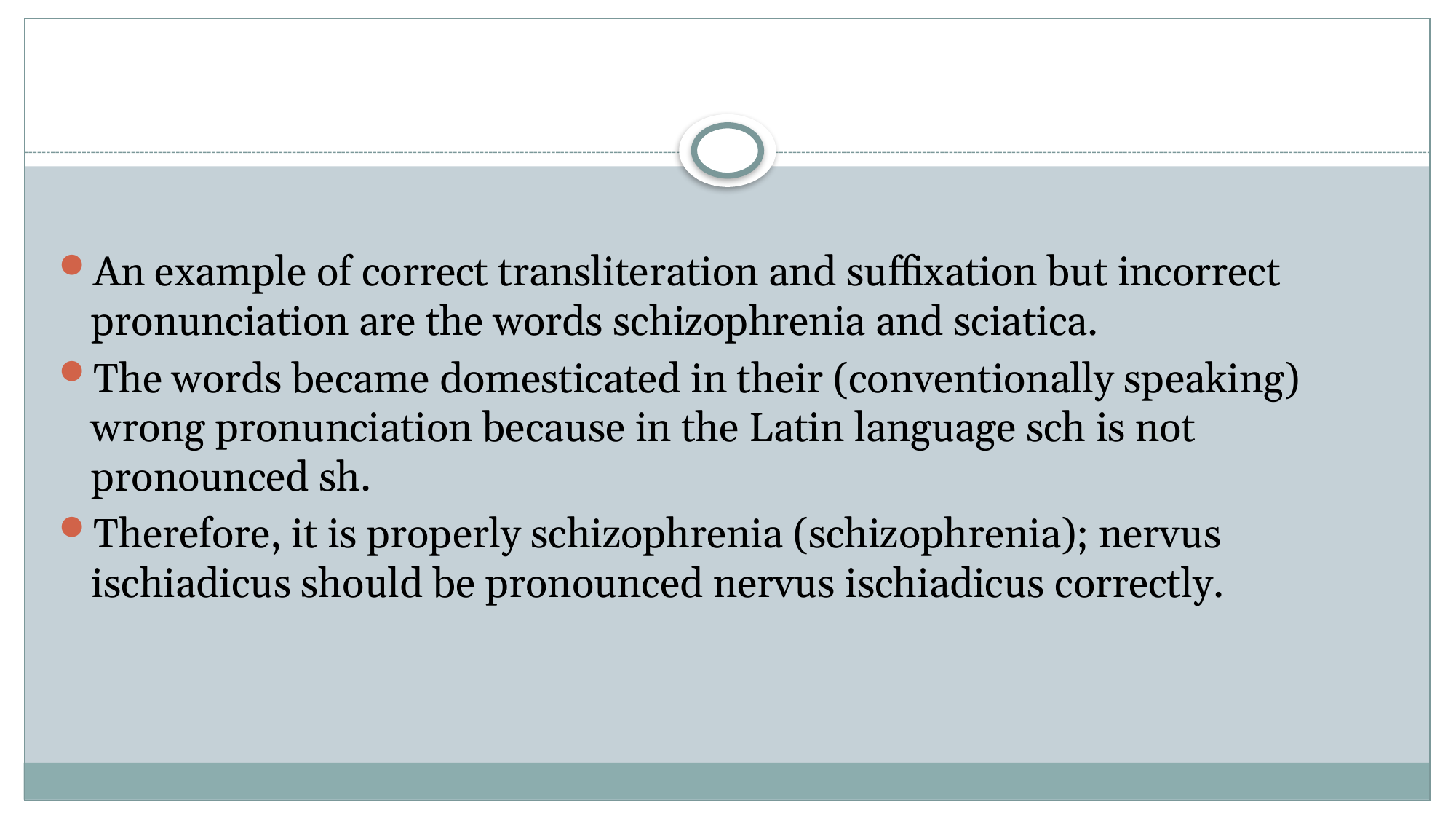

#

An example of correct transliteration and suffixation but incorrect pronunciation are the words schizophrenia and sciatica.
The words became domesticated in their (conventionally speaking) wrong pronunciation because in the Latin language sch is not pronounced sh.
Therefore, it is properly schizophrenia (schizophrenia); nervus ischiadicus should be pronounced nervus ischiadicus correctly.